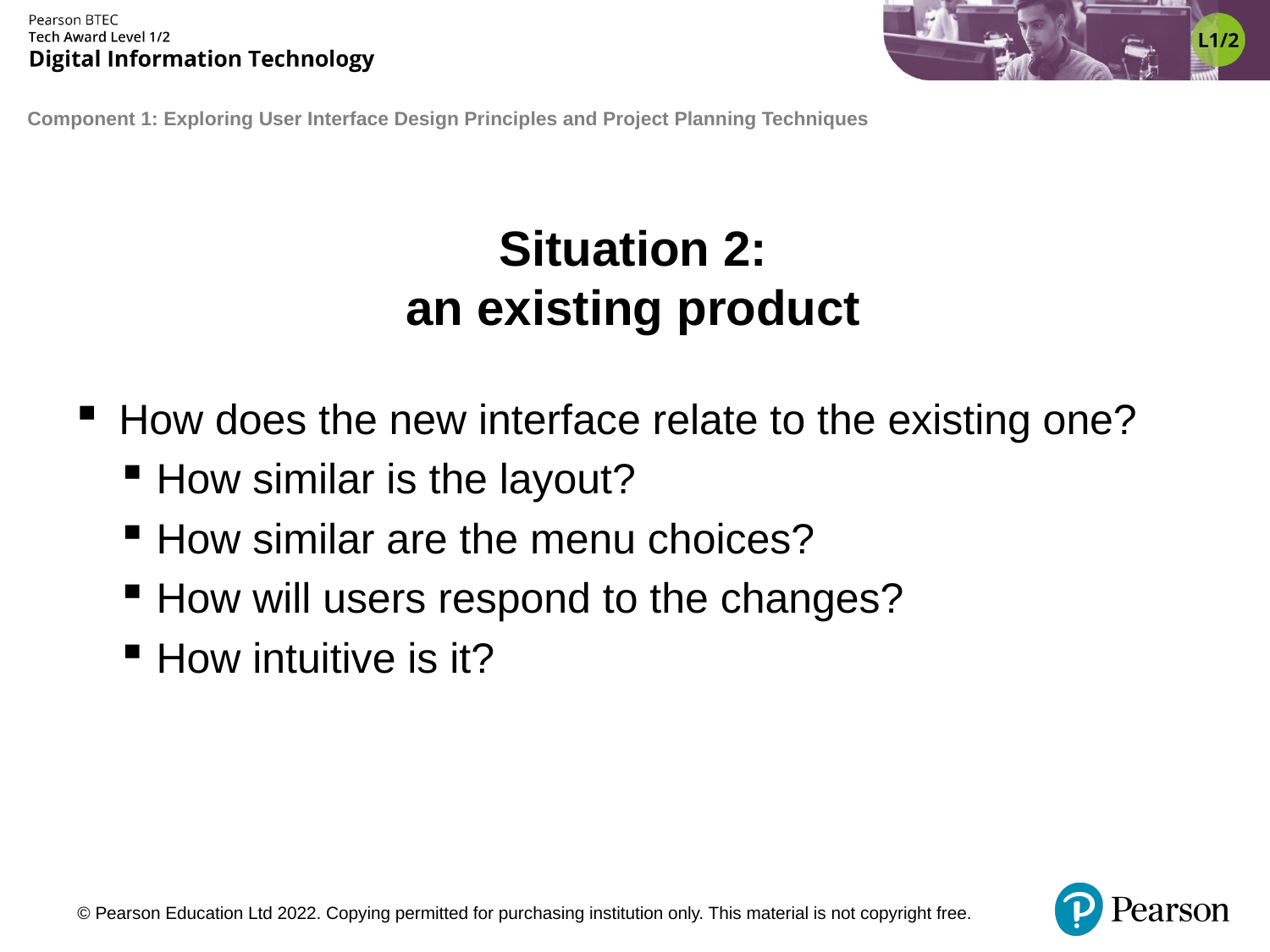

# Situation 2: an existing product
How does the new interface relate to the existing one?
How similar is the layout?
How similar are the menu choices?
How will users respond to the changes?
How intuitive is it?